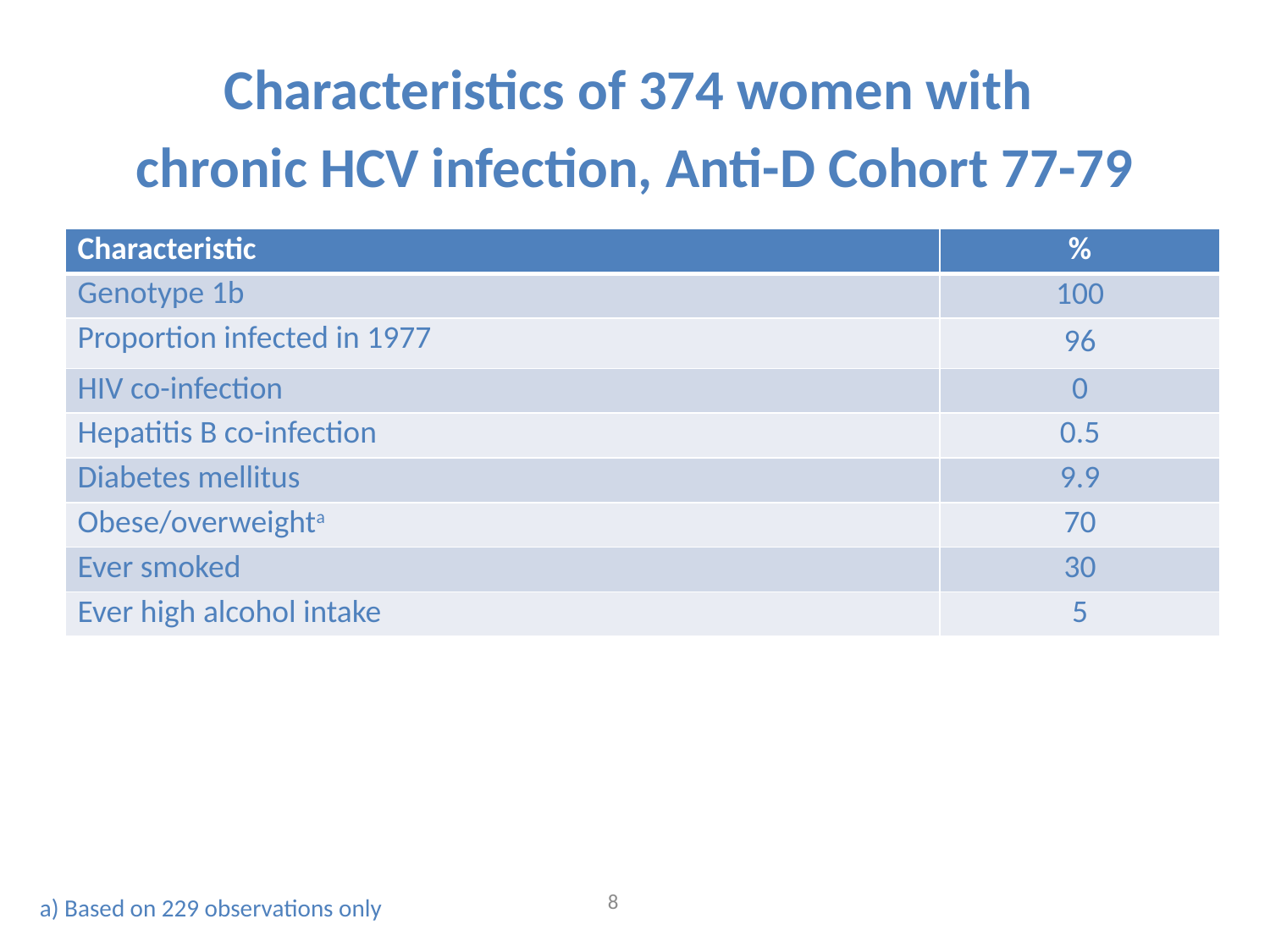

# Characteristics of 374 women with chronic HCV infection, Anti-D Cohort 77-79
| Characteristic | % |
| --- | --- |
| Genotype 1b | 100 |
| Proportion infected in 1977 | 96 |
| HIV co-infection | 0 |
| Hepatitis B co-infection | 0.5 |
| Diabetes mellitus | 9.9 |
| Obese/overweighta | 70 |
| Ever smoked | 30 |
| Ever high alcohol intake | 5 |
8
a) Based on 229 observations only